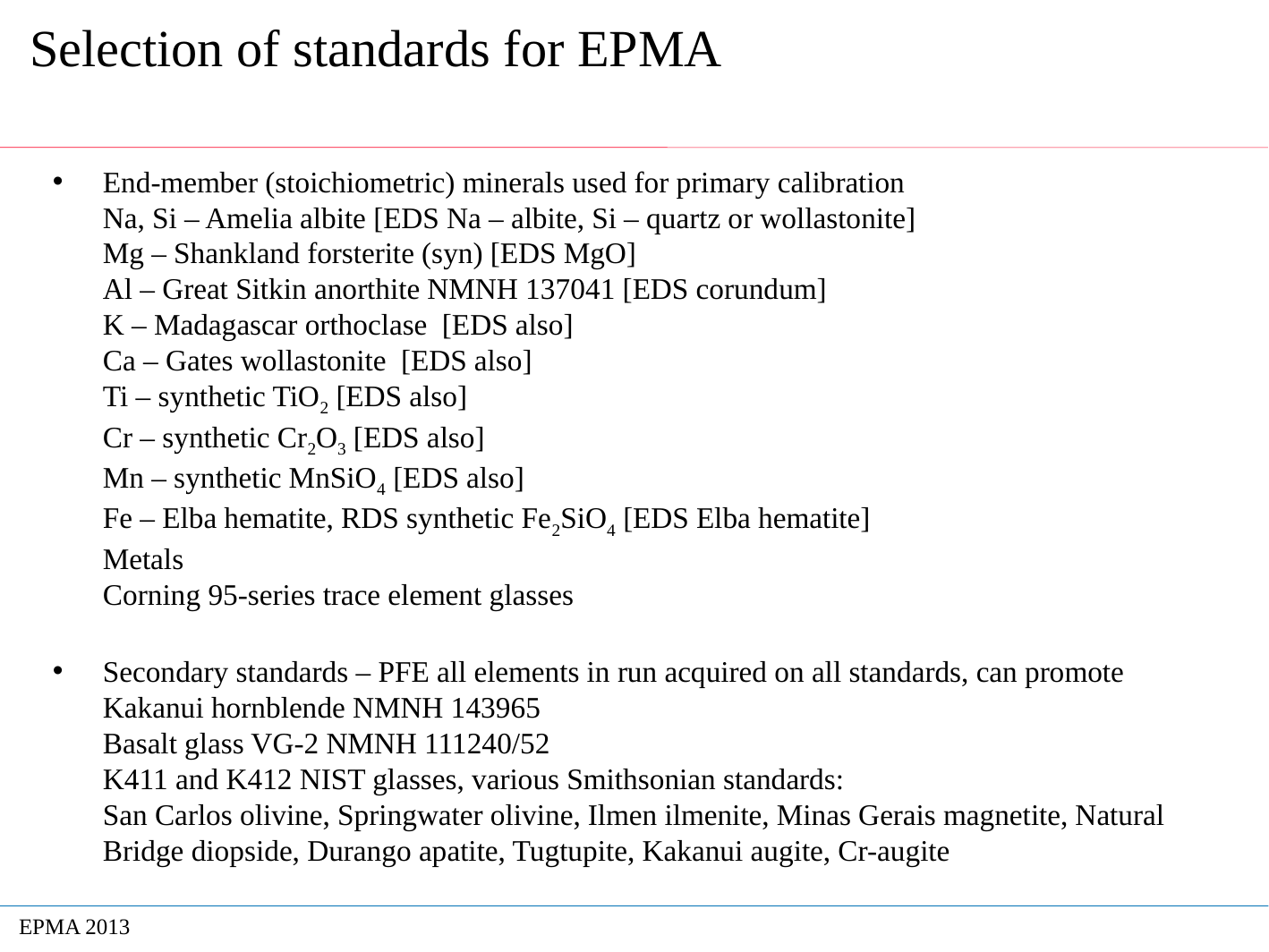

# Selection of standards for EPMA
End-member (stoichiometric) minerals used for primary calibration
Na, Si – Amelia albite [EDS Na – albite, Si – quartz or wollastonite]
Mg – Shankland forsterite (syn) [EDS MgO]
Al – Great Sitkin anorthite NMNH 137041 [EDS corundum]
K – Madagascar orthoclase  [EDS also]
Ca – Gates wollastonite  [EDS also]
Ti – synthetic TiO2 [EDS also]
Cr – synthetic Cr2O3 [EDS also]
Mn – synthetic MnSiO4 [EDS also]
Fe – Elba hematite, RDS synthetic Fe2SiO4 [EDS Elba hematite]
Metals
Corning 95-series trace element glasses
Secondary standards – PFE all elements in run acquired on all standards, can promote
Kakanui hornblende NMNH 143965
Basalt glass VG-2 NMNH 111240/52
K411 and K412 NIST glasses, various Smithsonian standards:
San Carlos olivine, Springwater olivine, Ilmen ilmenite, Minas Gerais magnetite, Natural Bridge diopside, Durango apatite, Tugtupite, Kakanui augite, Cr-augite
EPMA 2013